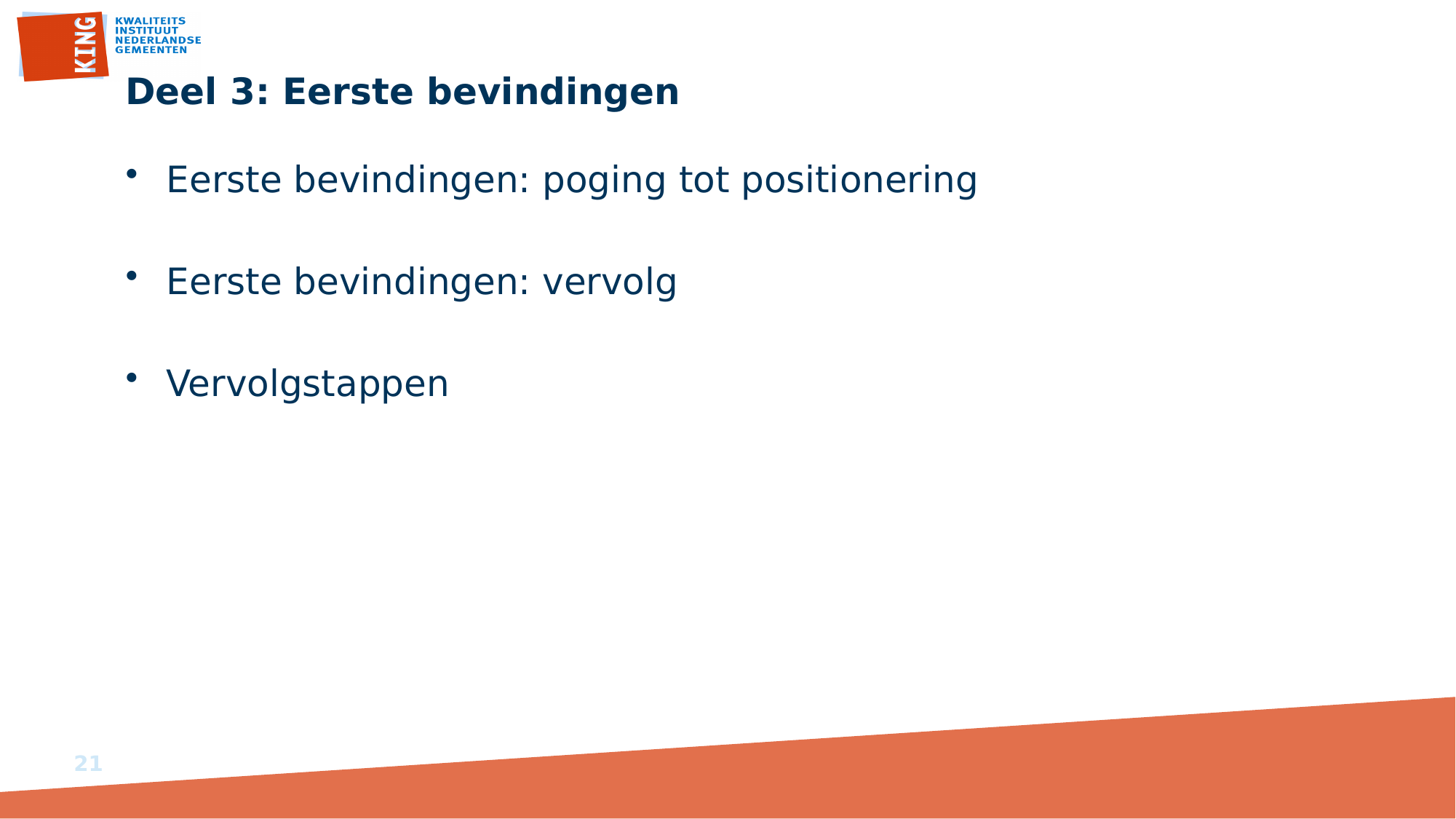

# Deel 3: Eerste bevindingen
Eerste bevindingen: poging tot positionering

Eerste bevindingen: vervolg

Vervolgstappen
21